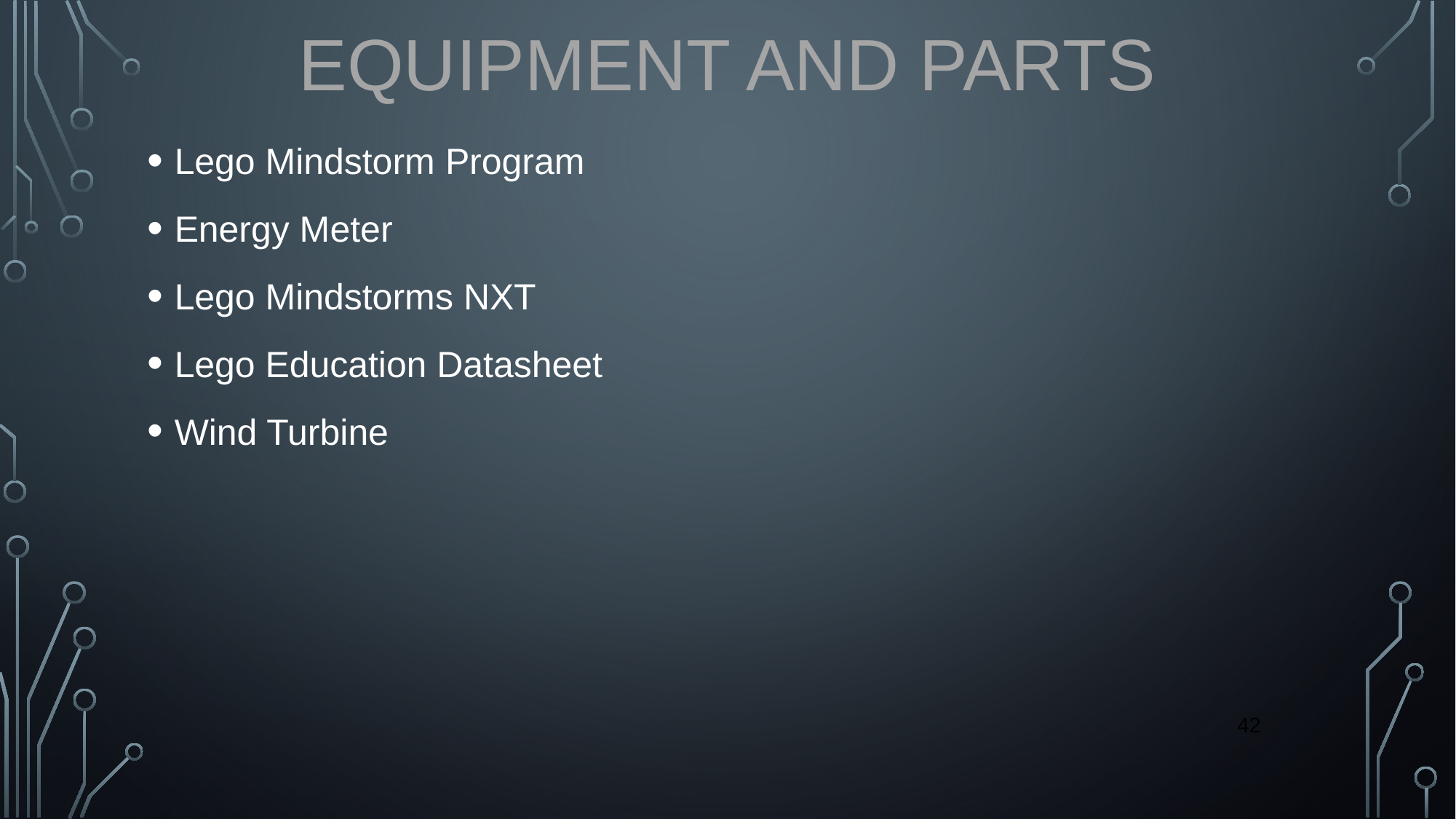

# EQUIPMENT AND PARTS
Lego Mindstorm Program
Energy Meter
Lego Mindstorms NXT
Lego Education Datasheet
Wind Turbine
42